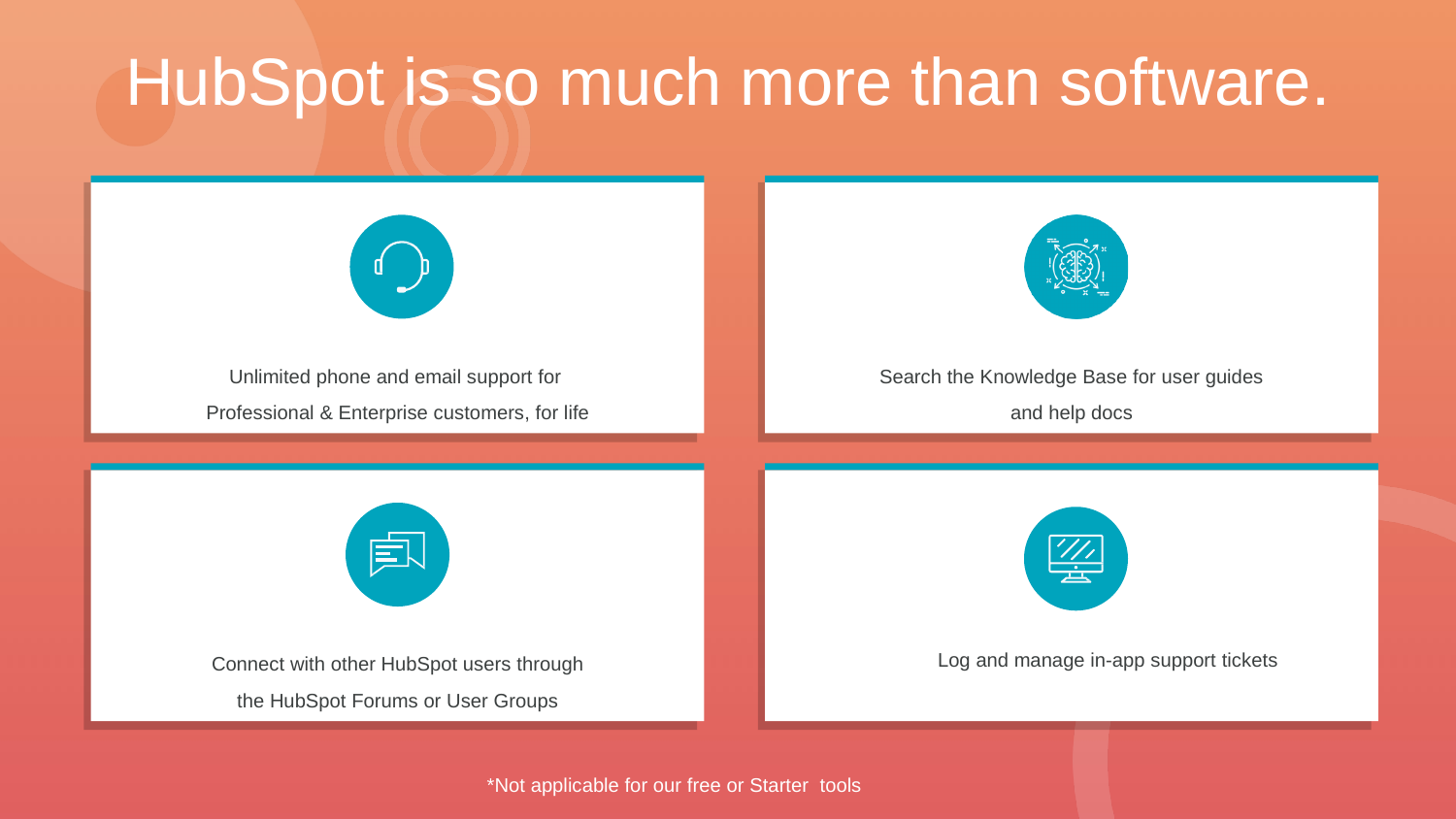

HubSpot is so much more than software.

Unlimited phone and email support for
Professional & Enterprise customers, for life
Search the Knowledge Base for user guides
and help docs

Connect with other HubSpot users through
the HubSpot Forums or User Groups
Log and manage in-app support tickets
*Not applicable for our free or Starter  tools